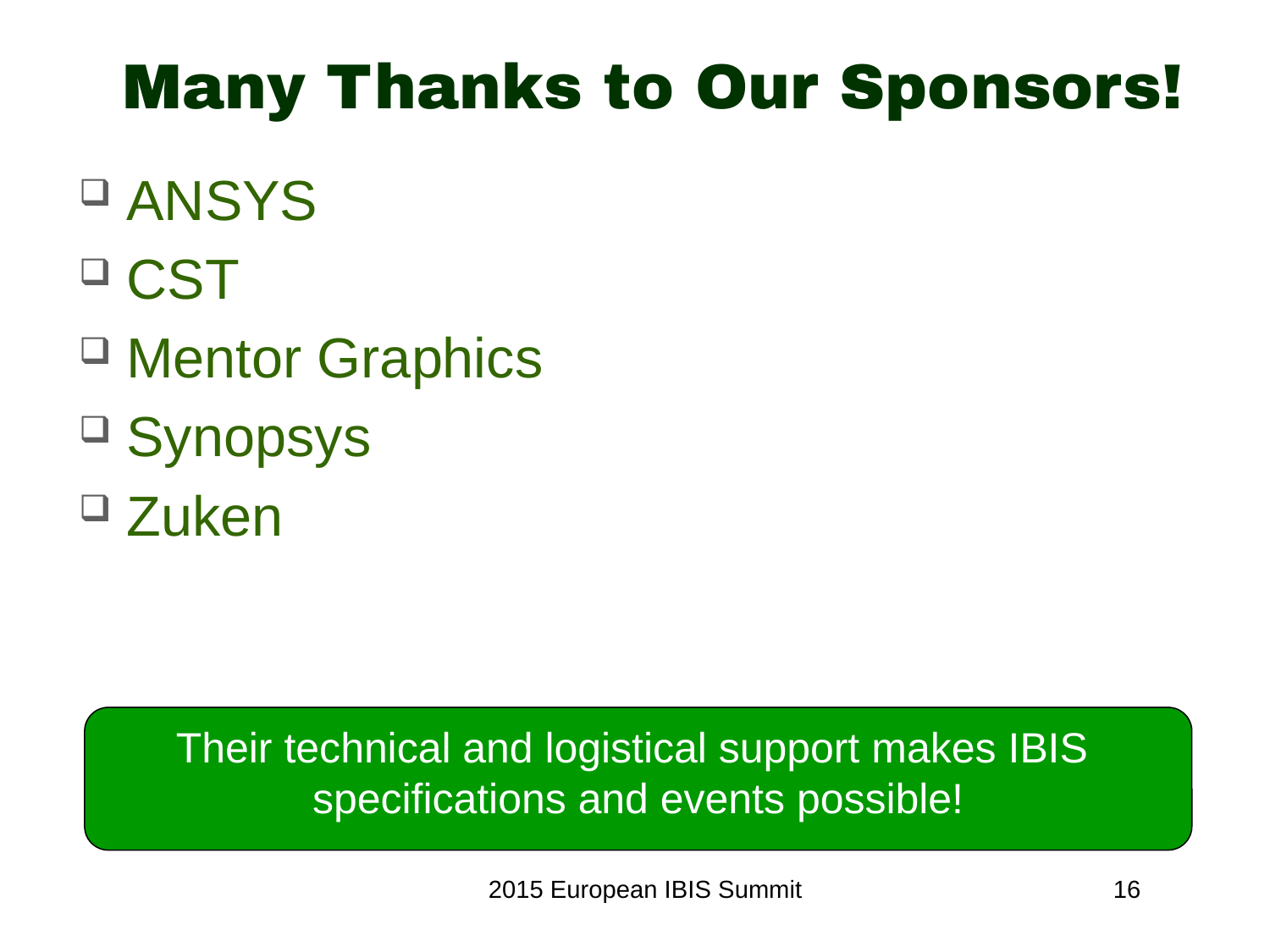

# Many Thanks to Our Sponsors!
ANSYS
CST
Mentor Graphics
Synopsys
Zuken
Their technical and logistical support makes IBIS
specifications and events possible!

2015 European IBIS Summit

16